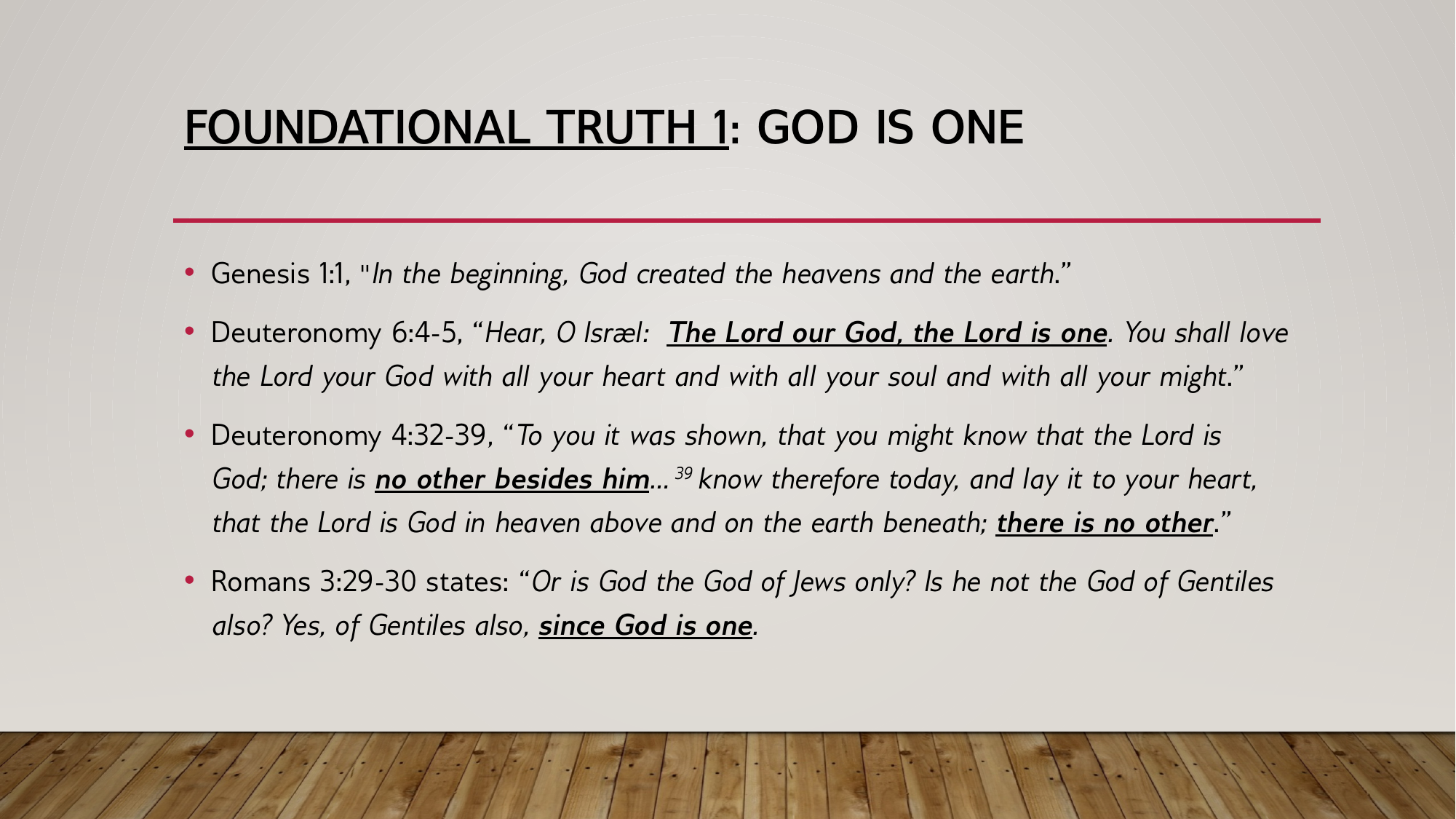

# FOUNDATIONAL TRUTH 1: GOD IS ONE
Genesis 1:1, "In the beginning, God created the heavens and the earth.”
Deuteronomy 6:4-5, “Hear, O Israel:  The Lord our God, the Lord is one. You shall love the Lord your God with all your heart and with all your soul and with all your might.”
Deuteronomy 4:32-39, “To you it was shown, that you might know that the Lord is God; there is no other besides him… 39 know therefore today, and lay it to your heart, that the Lord is God in heaven above and on the earth beneath; there is no other.”
Romans 3:29-30 states: “Or is God the God of Jews only? Is he not the God of Gentiles also? Yes, of Gentiles also, since God is one.